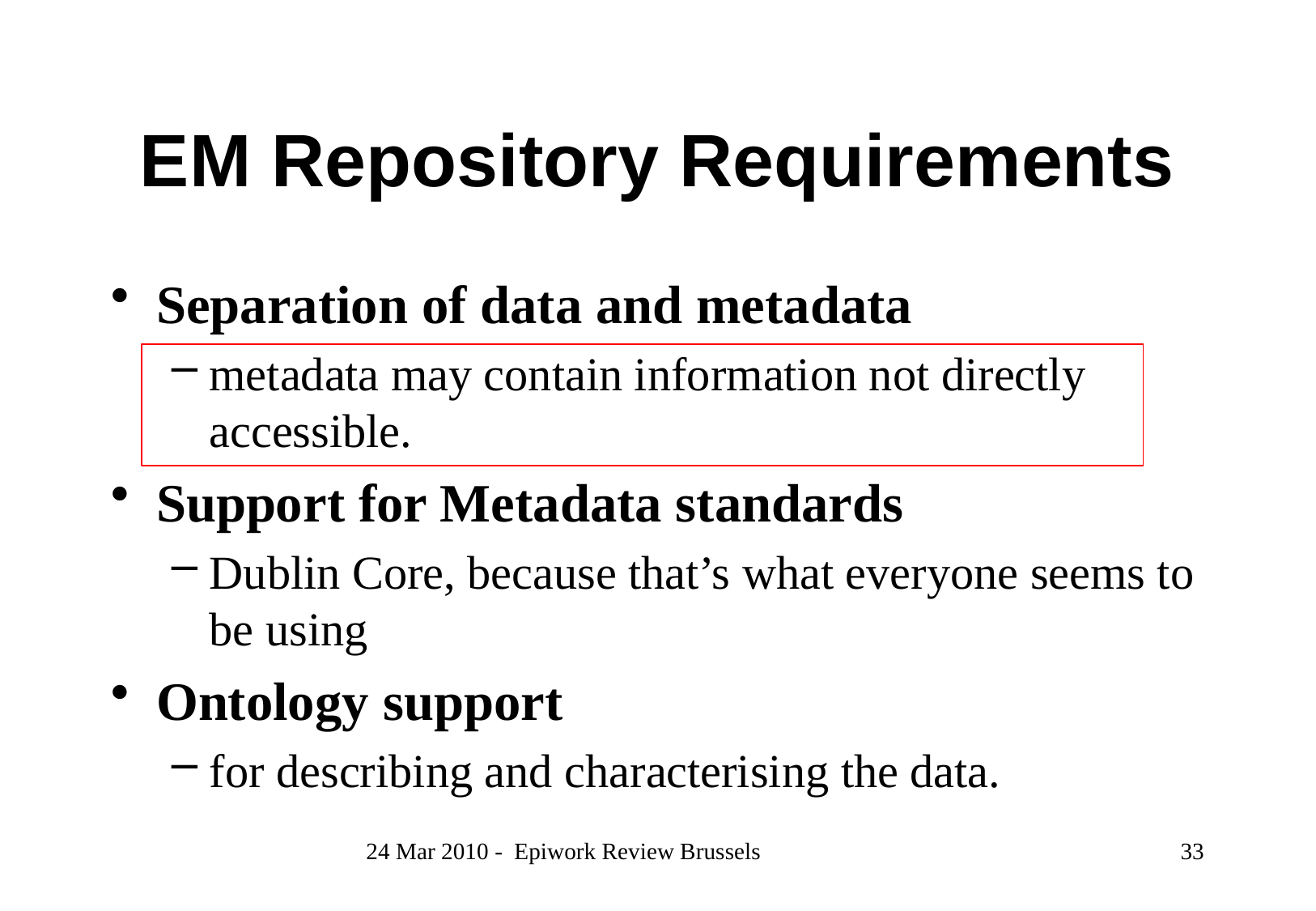

# EM Repository Requirements
Separation of data and metadata
metadata may contain information not directly accessible.
Support for Metadata standards
Dublin Core, because that’s what everyone seems to be using
Ontology support
for describing and characterising the data.

24 Mar 2010 -  Epiwork Review Brussels
33